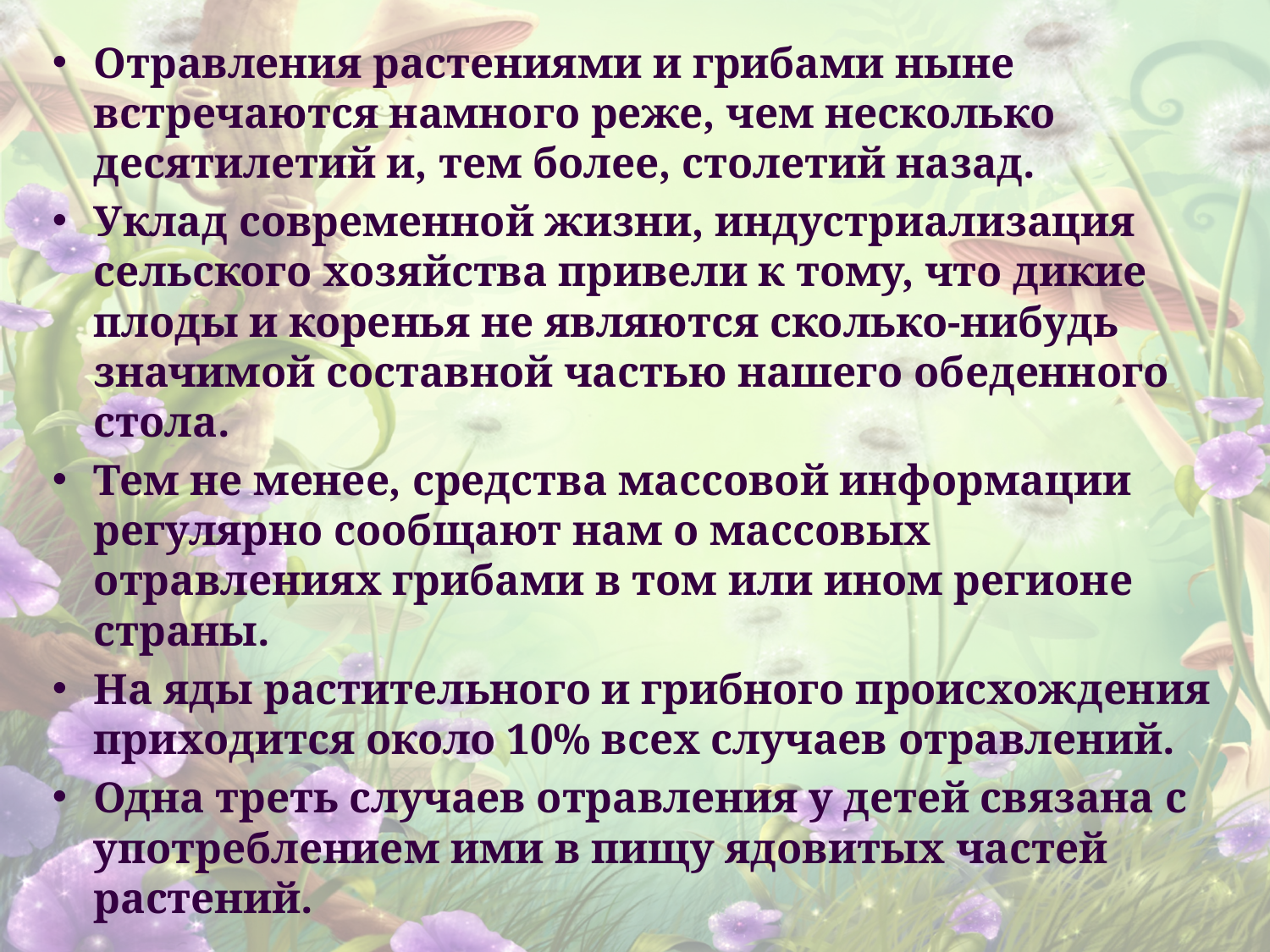

Отравления растениями и грибами ныне встречаются намного реже, чем несколько десятилетий и, тем более, столетий назад.
Уклад современной жизни, индустриализация сельского хозяйства привели к тому, что дикие плоды и коренья не являются сколько-нибудь значимой составной частью нашего обеденного стола.
Тем не менее, средства массовой информации регулярно сообщают нам о массовых отравлениях грибами в том или ином регионе страны.
На яды растительного и грибного происхождения приходится около 10% всех случаев отравлений.
Одна треть случаев отравления у детей связана с употреблением ими в пищу ядовитых частей растений.